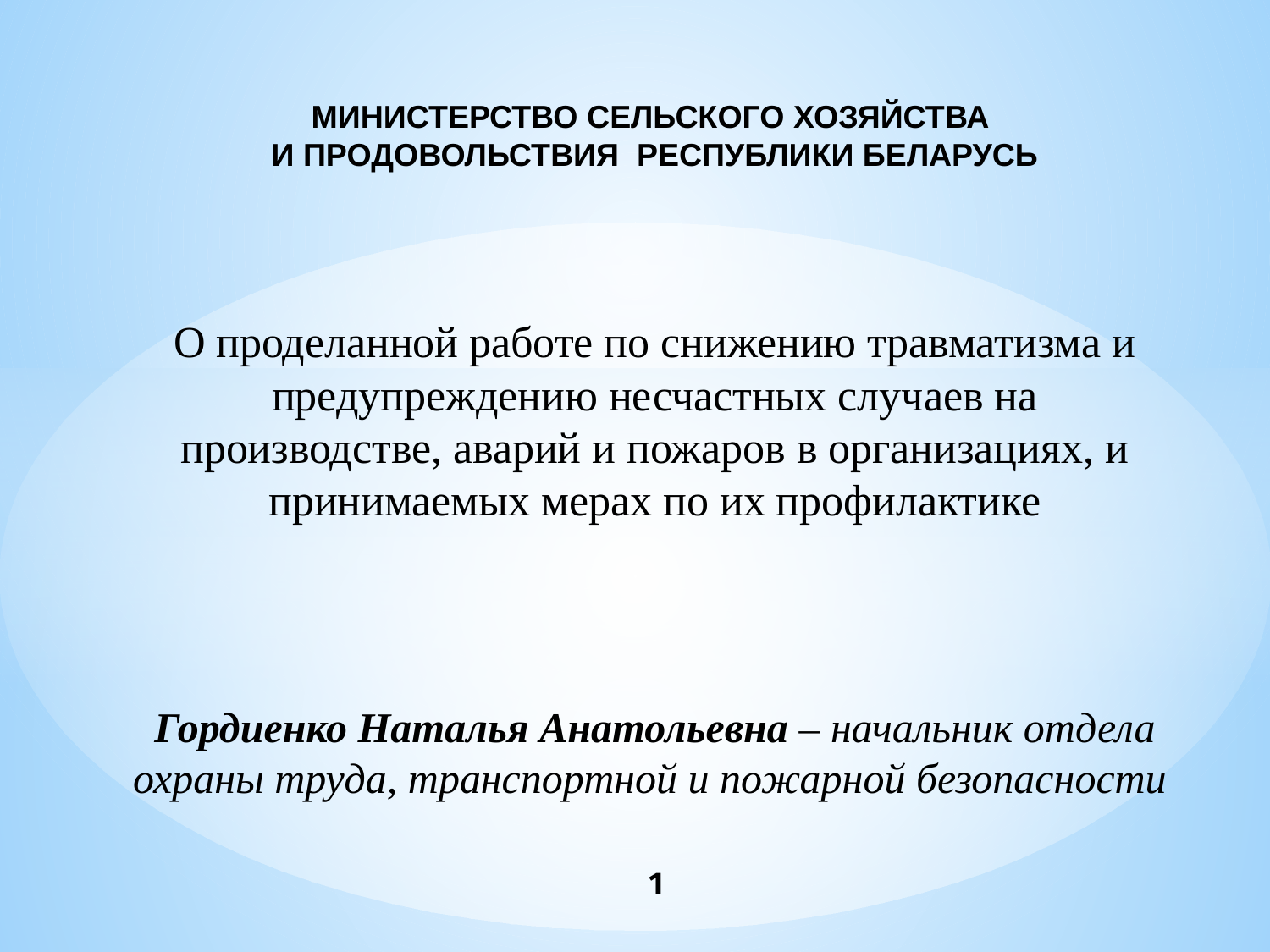

#
Министерство сельского хозяйства
и продовольствия  республики Беларусь
О проделанной работе по снижению травматизма и предупреждению несчастных случаев на производстве, аварий и пожаров в организациях, и принимаемых мерах по их профилактике
Гордиенко Наталья Анатольевна – начальник отдела охраны труда, транспортной и пожарной безопасности
1